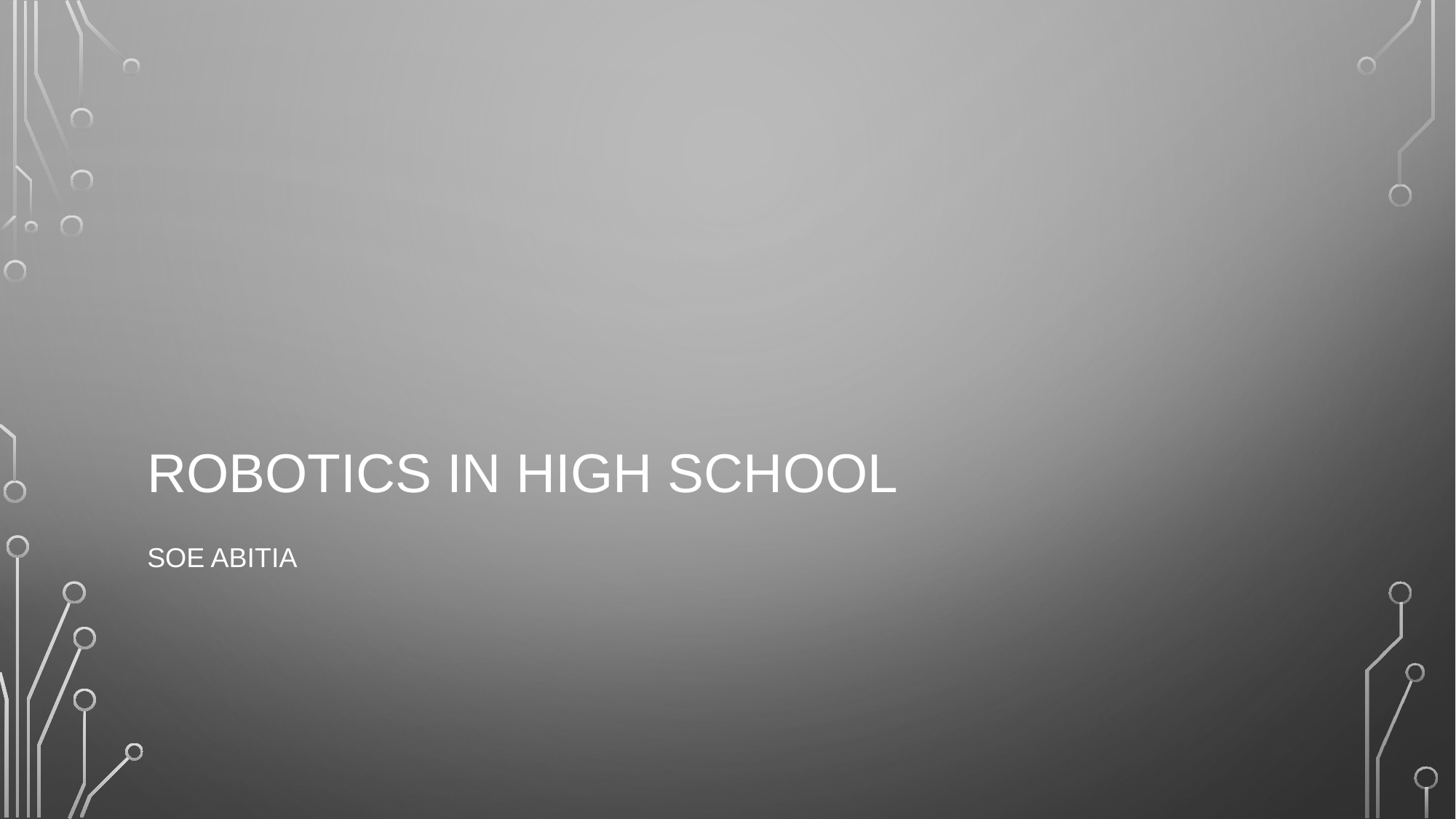

# Robotics In High school
Soe abitia